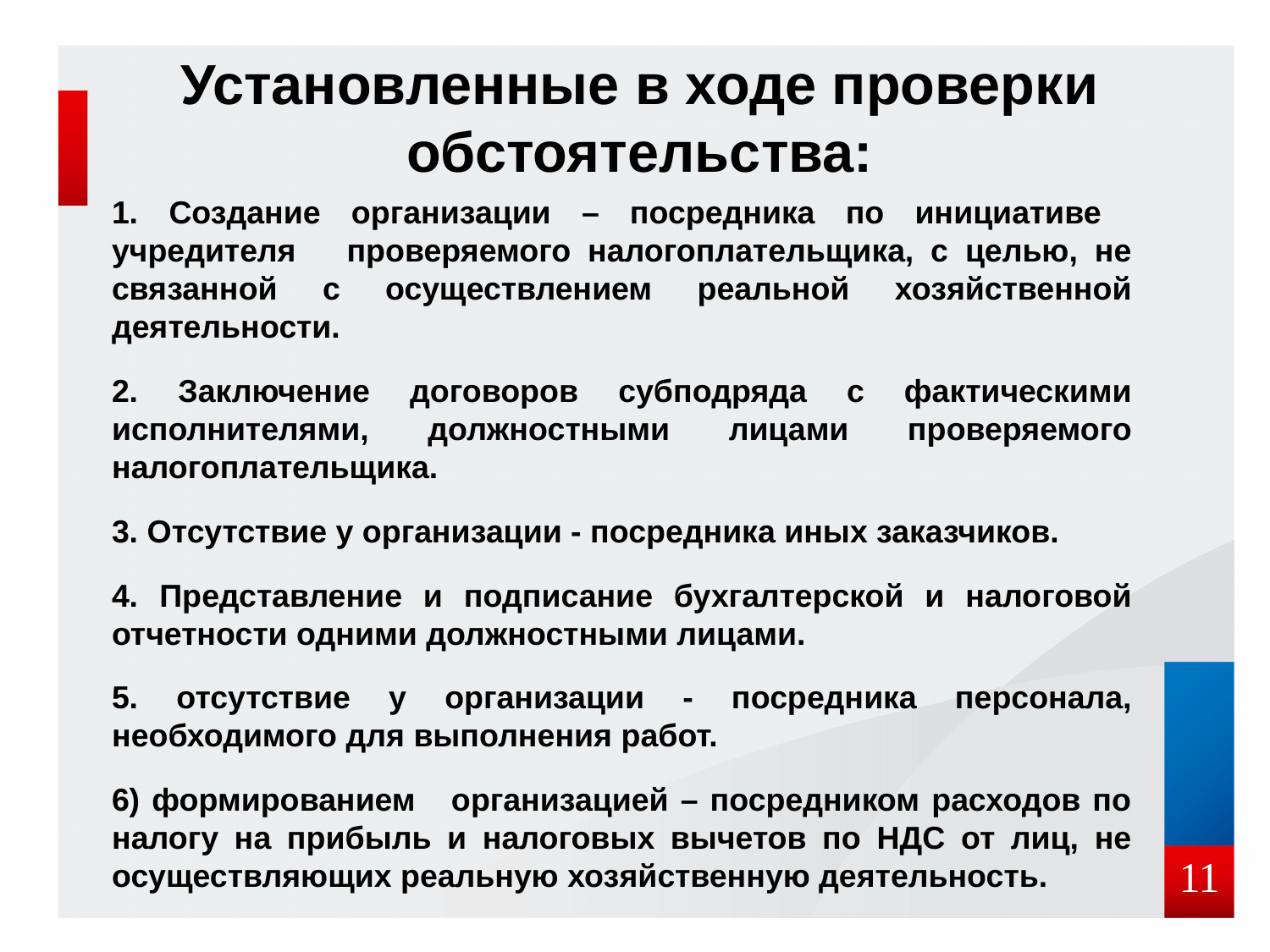

# Установленные в ходе проверки обстоятельства:
1. Создание организации – посредника по инициативе  учредителя   проверяемого налогоплательщика, с целью, не связанной с осуществлением реальной хозяйственной деятельности.

2. Заключение договоров субподряда с фактическими исполнителями, должностными лицами проверяемого налогоплательщика.

3. Отсутствие у организации - посредника иных заказчиков.

4. Представление и подписание бухгалтерской и налоговой отчетности одними должностными лицами.

5. отсутствие у организации - посредника персонала, необходимого для выполнения работ.

6) формированием   организацией – посредником расходов по налогу на прибыль и налоговых вычетов по НДС от лиц, не осуществляющих реальную хозяйственную деятельность.
11